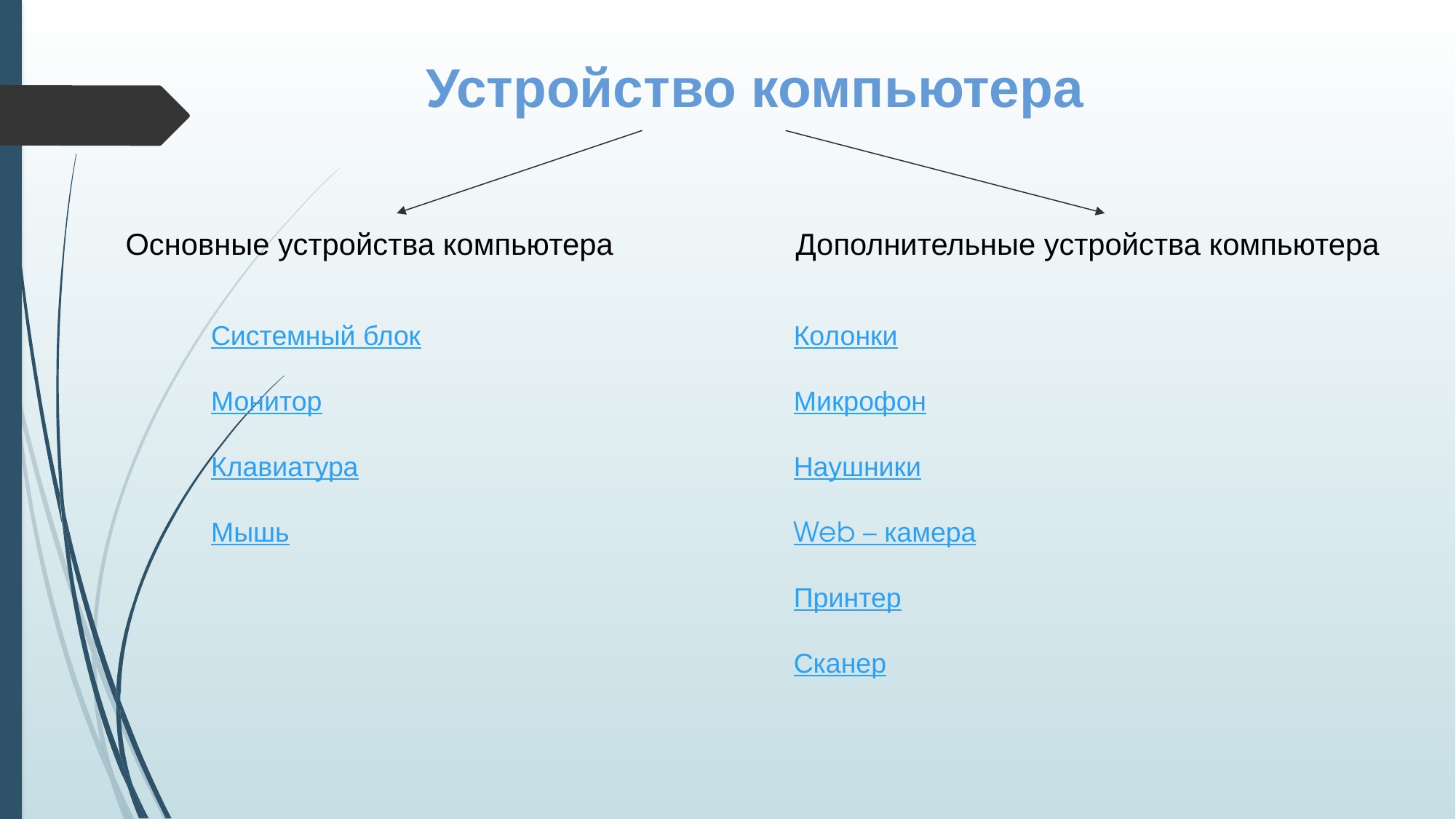

Устройство компьютера
Основные устройства компьютера
Дополнительные устройства компьютера
Системный блок

Монитор

Клавиатура

Мышь
Колонки

Микрофон

Наушники

Web – камера

Принтер

Сканер